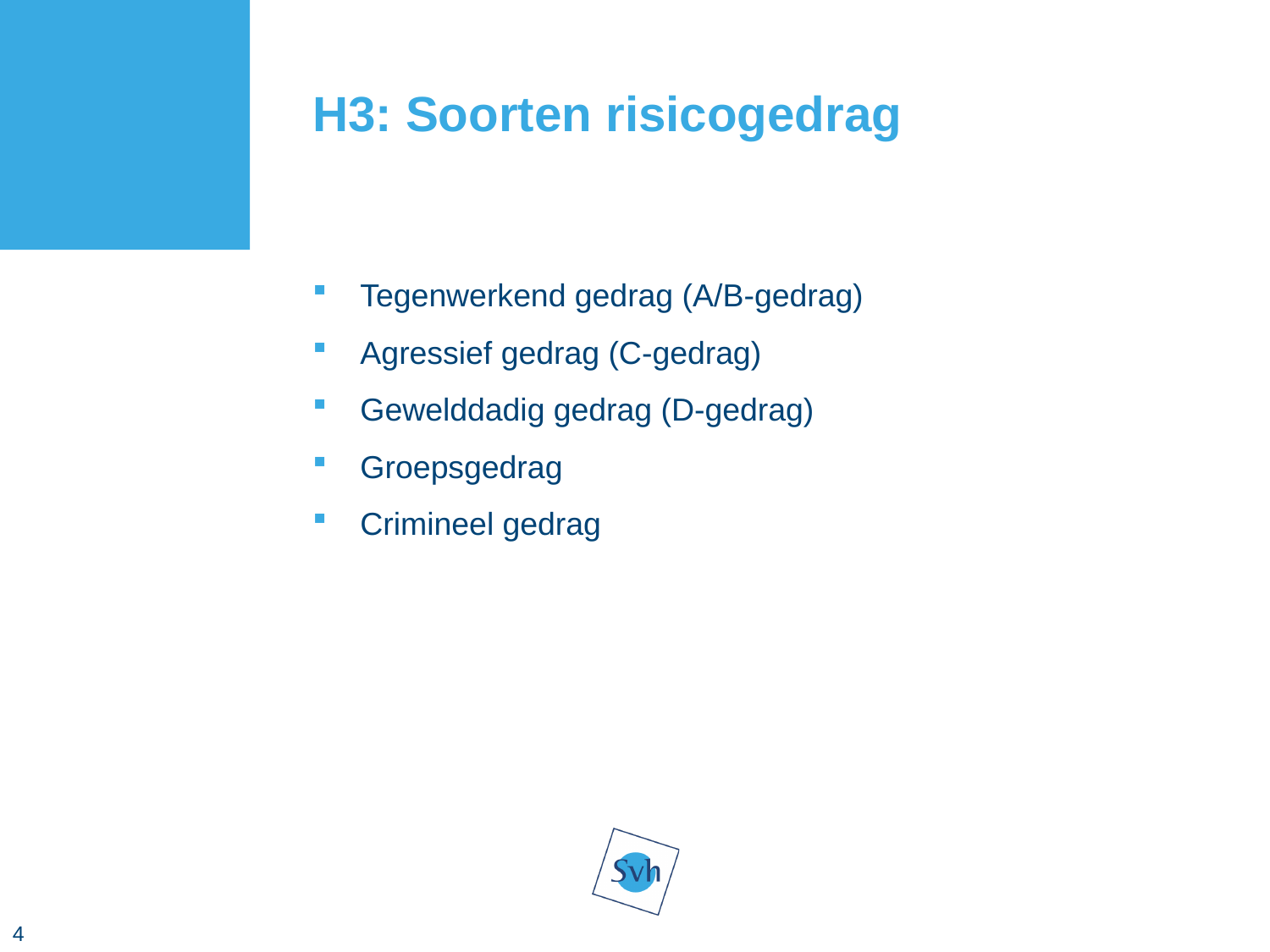

# H3: Soorten risicogedrag
Tegenwerkend gedrag (A/B-gedrag)
Agressief gedrag (C-gedrag)
Gewelddadig gedrag (D-gedrag)
Groepsgedrag
Crimineel gedrag